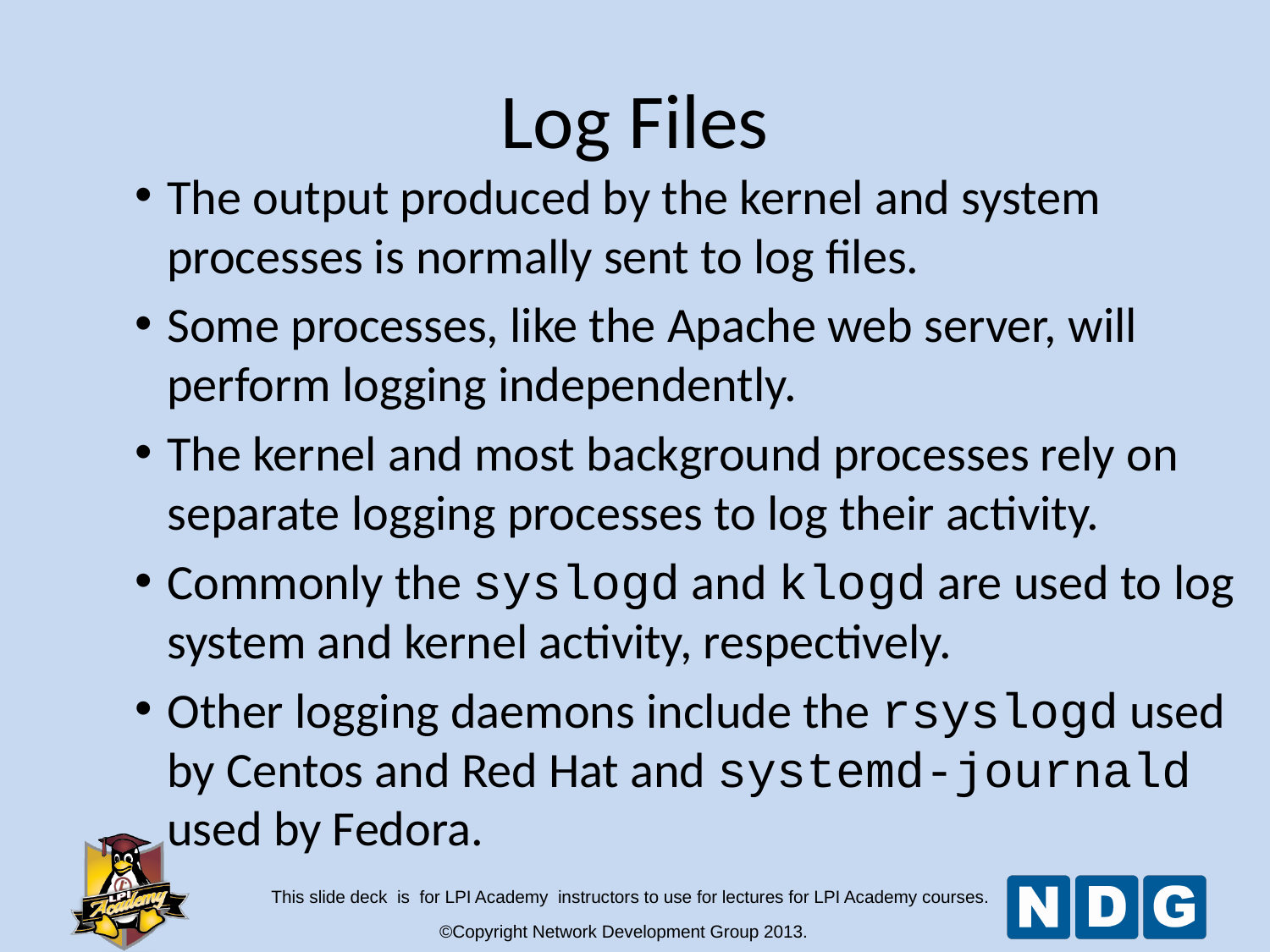

Log Files
The output produced by the kernel and system processes is normally sent to log files.
Some processes, like the Apache web server, will perform logging independently.
The kernel and most background processes rely on separate logging processes to log their activity.
Commonly the syslogd and klogd are used to log system and kernel activity, respectively.
Other logging daemons include the rsyslogd used by Centos and Red Hat and systemd-journald used by Fedora.